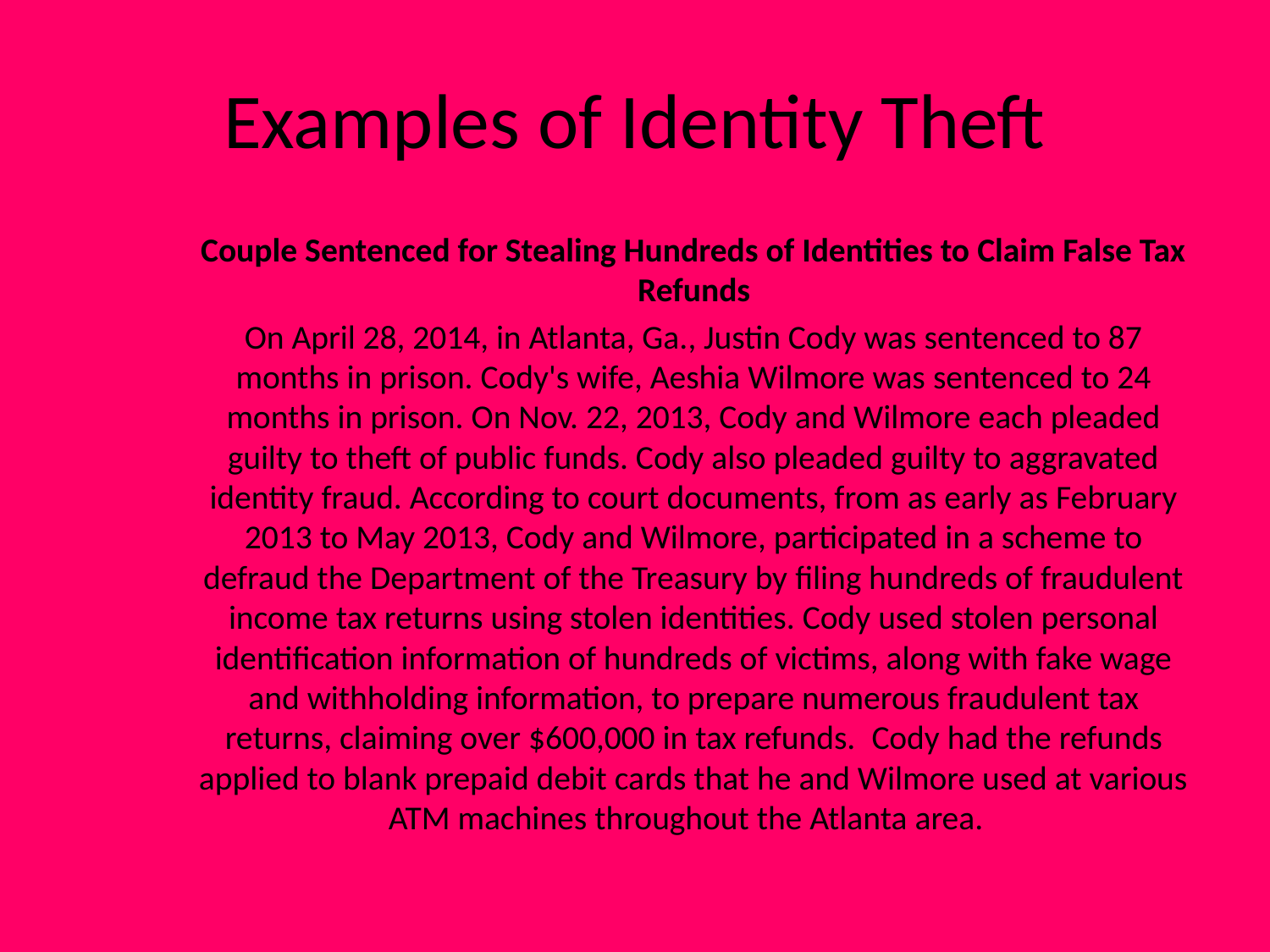

# Examples of Identity Theft
Couple Sentenced for Stealing Hundreds of Identities to Claim False Tax Refunds
On April 28, 2014, in Atlanta, Ga., Justin Cody was sentenced to 87 months in prison. Cody's wife, Aeshia Wilmore was sentenced to 24 months in prison. On Nov. 22, 2013, Cody and Wilmore each pleaded guilty to theft of public funds. Cody also pleaded guilty to aggravated identity fraud. According to court documents, from as early as February 2013 to May 2013, Cody and Wilmore, participated in a scheme to defraud the Department of the Treasury by filing hundreds of fraudulent income tax returns using stolen identities. Cody used stolen personal identification information of hundreds of victims, along with fake wage and withholding information, to prepare numerous fraudulent tax returns, claiming over $600,000 in tax refunds.  Cody had the refunds applied to blank prepaid debit cards that he and Wilmore used at various ATM machines throughout the Atlanta area.